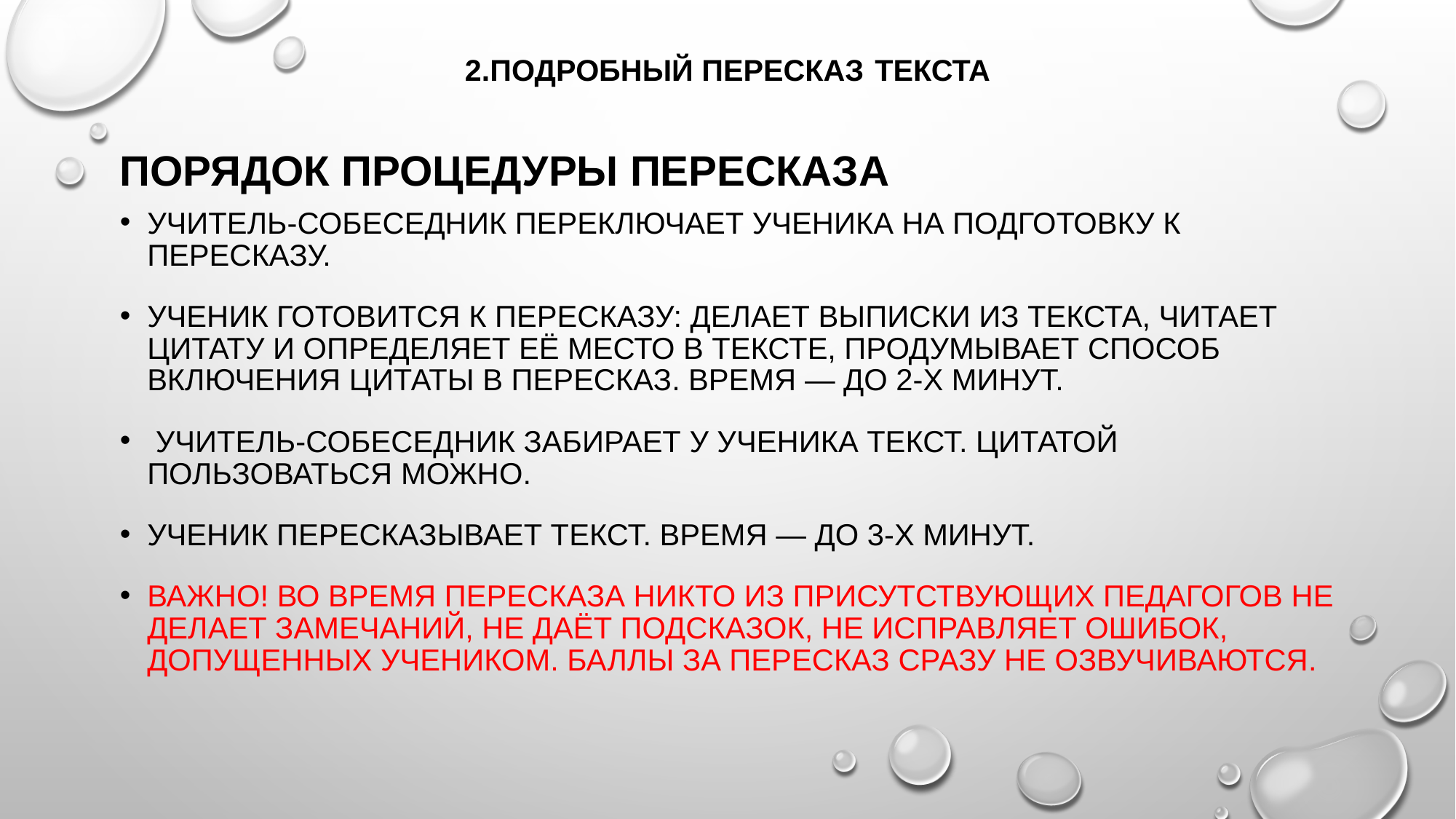

# 2.Подробный Пересказ текста
Порядок процедуры пересказа
Учитель-собеседник переключает ученика на подготовку к пересказу.
Ученик готовится к пересказу: делает выписки из текста, читает цитату и определяет её место в тексте, продумывает способ включения цитаты в пересказ. Время — до 2-х минут.
 Учитель-собеседник забирает у ученика текст. Цитатой пользоваться можно.
Ученик пересказывает текст. Время — до 3-х минут.
Важно! Во время пересказа никто из присутствующих педагогов НЕ делает замечаний, НЕ даёт подсказок, НЕ исправляет ошибок, допущенных учеником. Баллы за пересказ сразу НЕ озвучиваются.